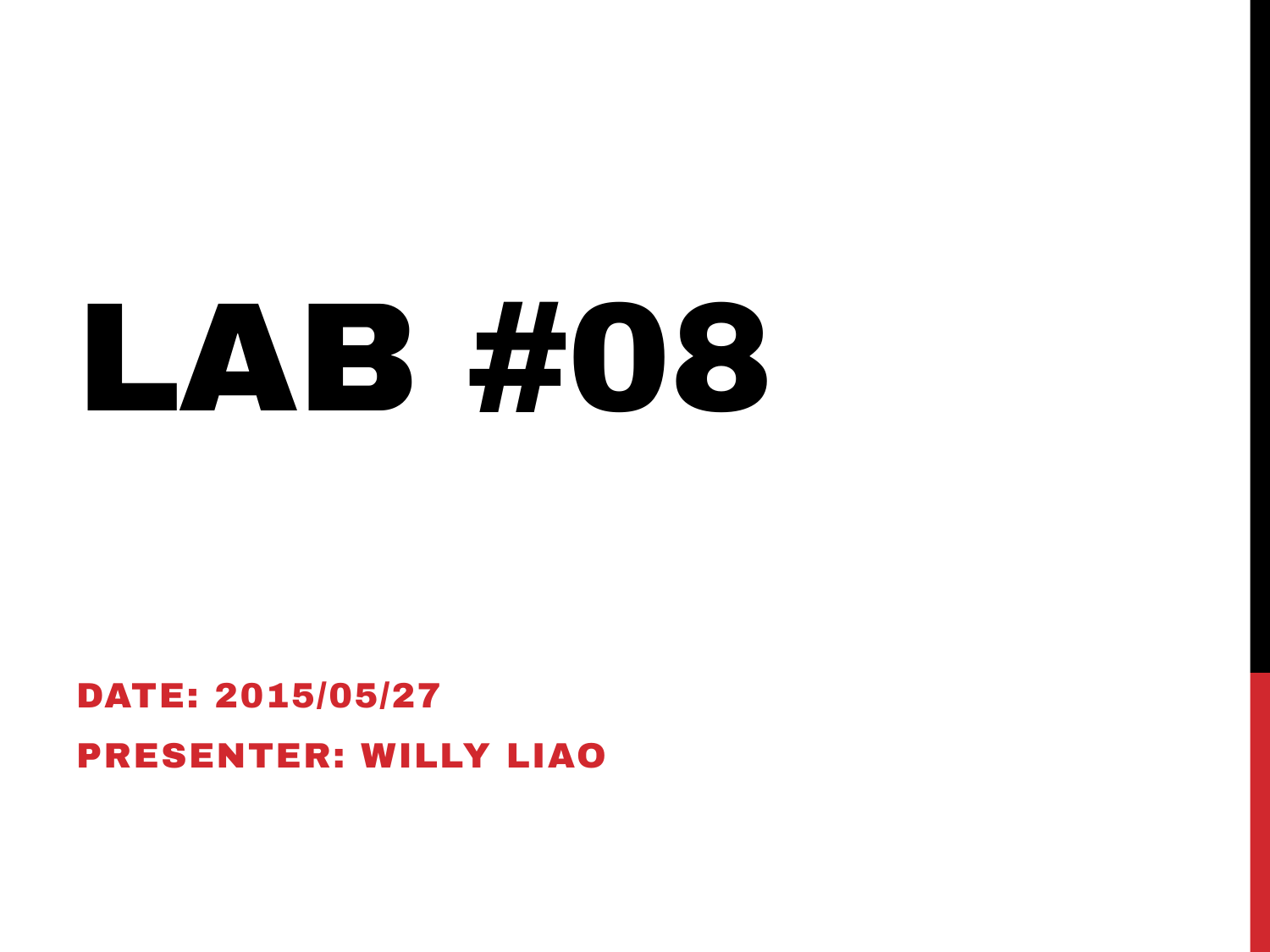

# Lab #08
Date: 2015/05/27
Presenter: Willy liao